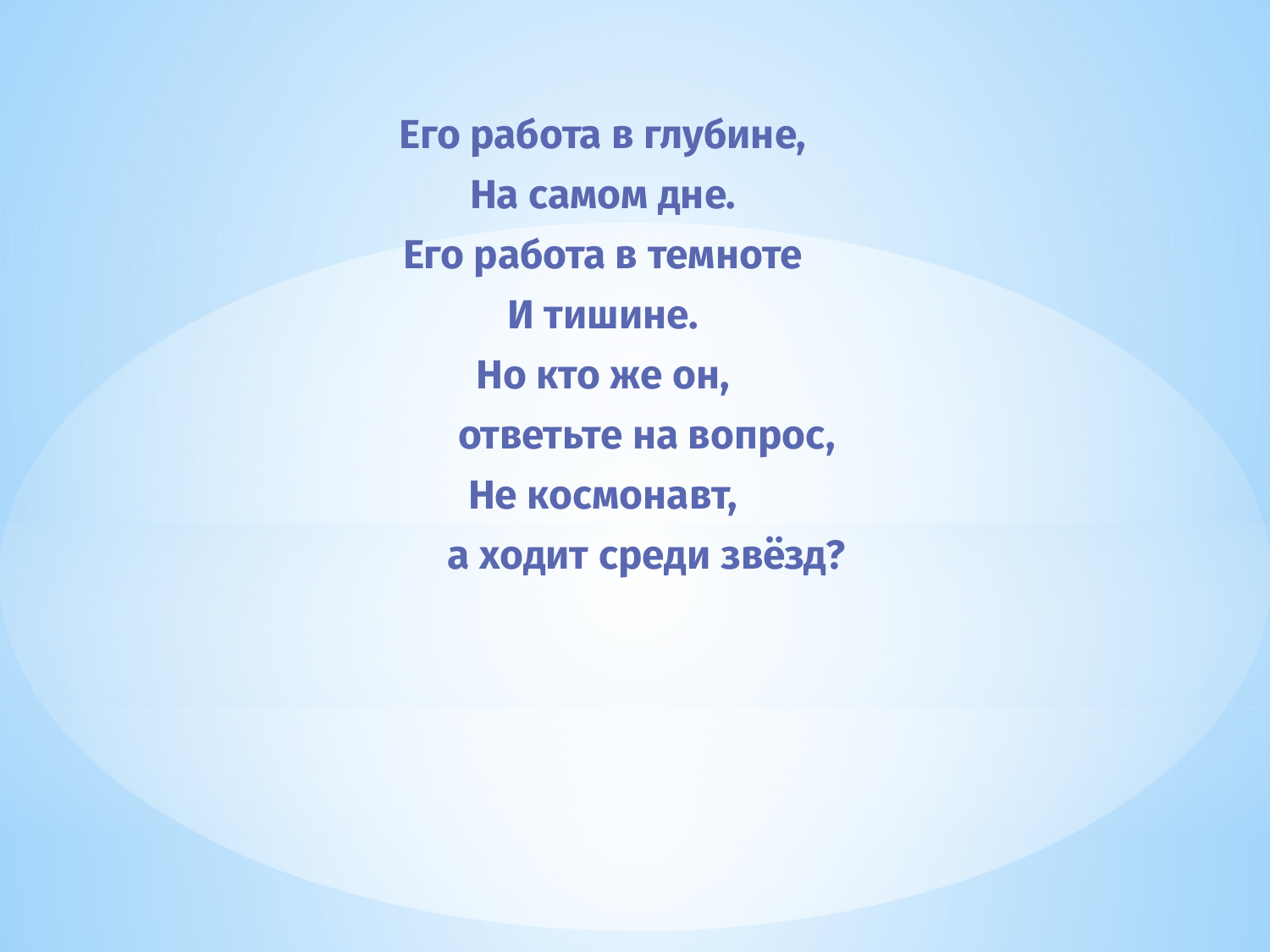

Его работа в глубине,
На самом дне.
Его работа в темноте
И тишине.
Но кто же он,
         ответьте на вопрос,
Не космонавт,
         а ходит среди звёзд?

#